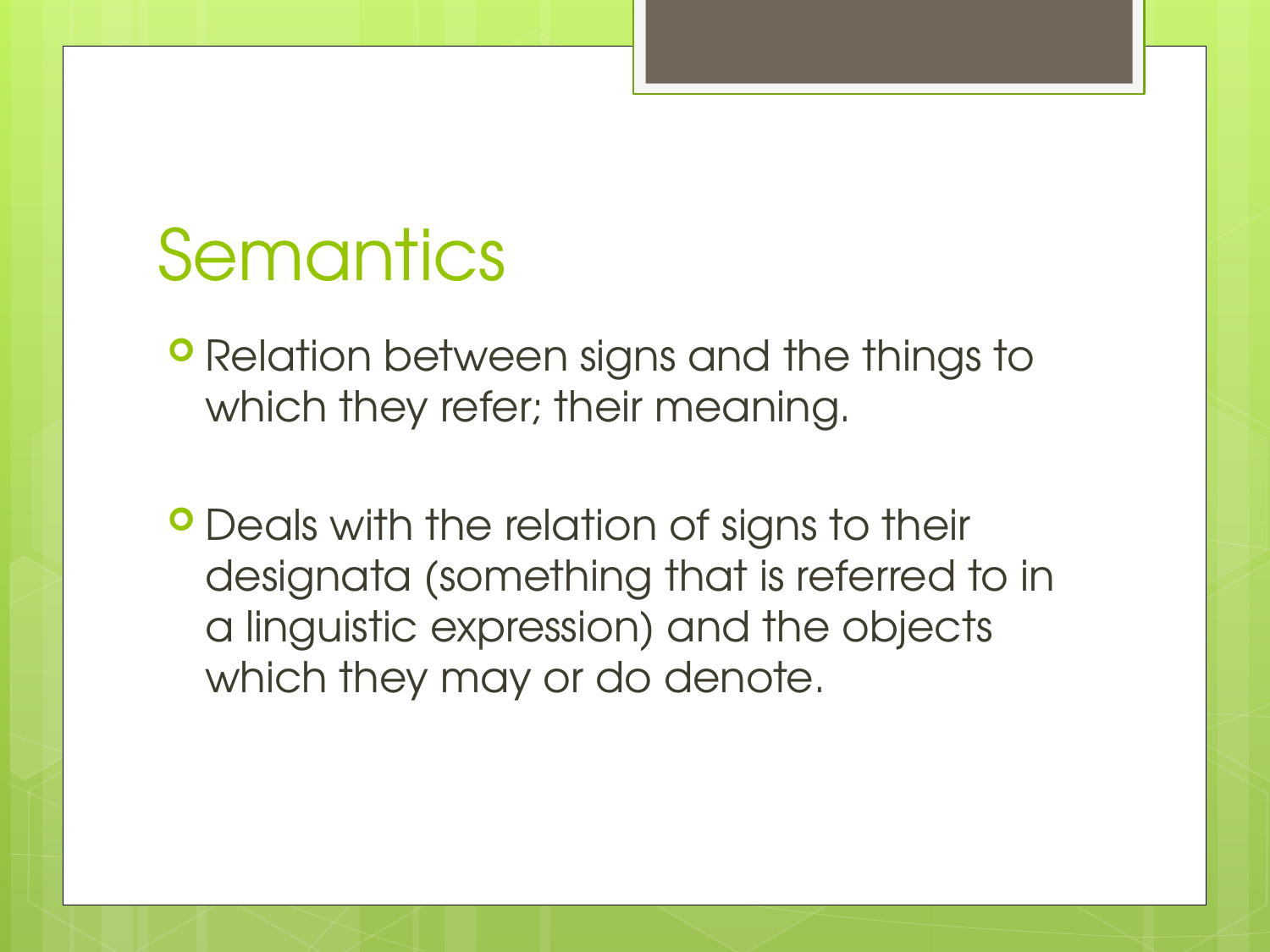

# Semantics
Relation between signs and the things to which they refer; their meaning.

Deals with the relation of signs to their designata (something that is referred to in a linguistic expression) and the objects which they may or do denote.